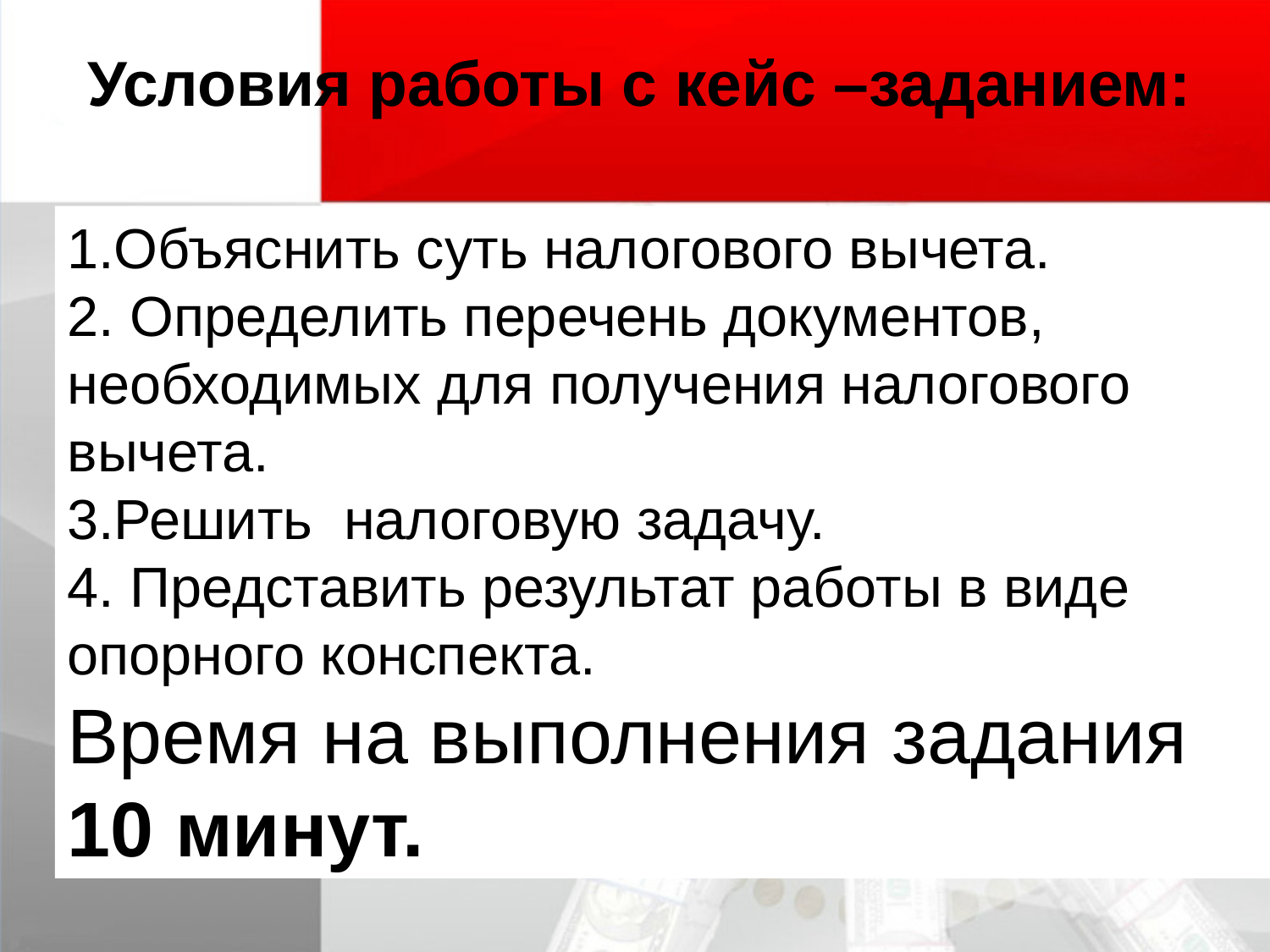

Условия работы с кейс –заданием:
1.Объяснить суть налогового вычета.
2. Определить перечень документов, необходимых для получения налогового вычета.
3.Решить  налоговую задачу.
4. Представить результат работы в виде опорного конспекта.
Время на выполнения задания 10 минут.